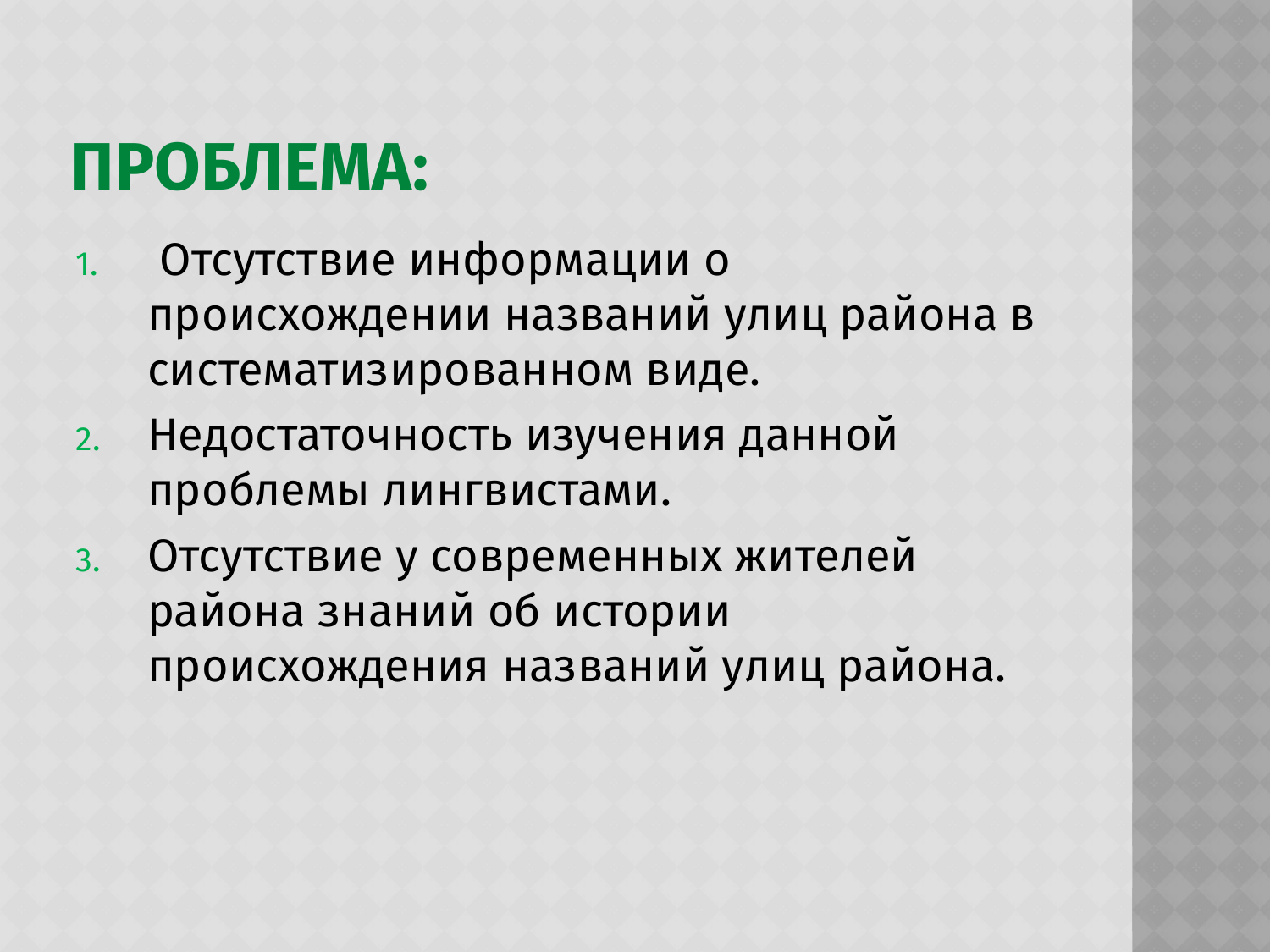

# Проблема:
 Отсутствие информации о происхождении названий улиц района в систематизированном виде.
Недостаточность изучения данной проблемы лингвистами.
Отсутствие у современных жителей района знаний об истории происхождения названий улиц района.